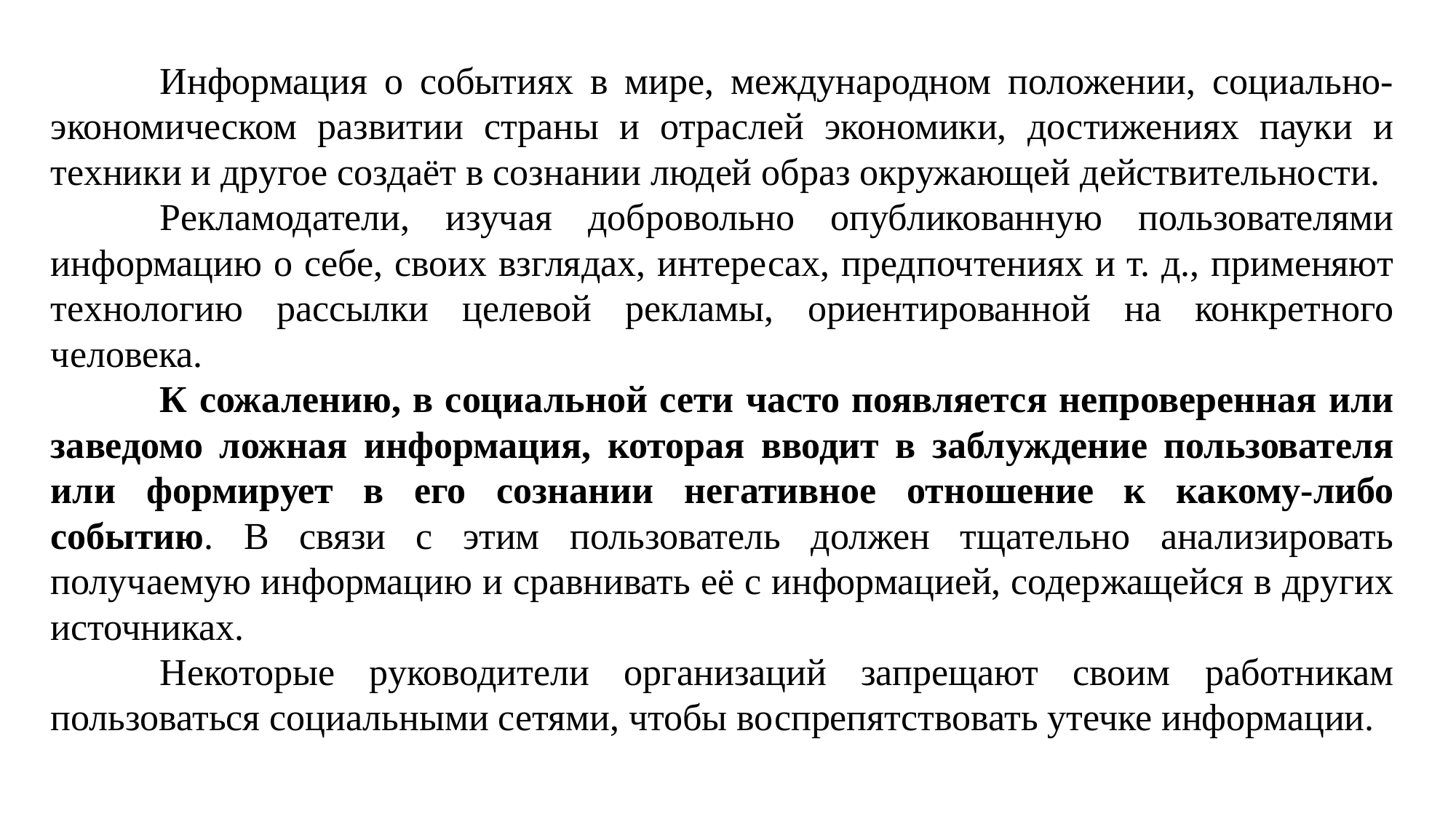

Информация о событиях в мире, международном положении, социально-экономическом развитии страны и отраслей экономики, достижениях пауки и техники и другое создаёт в сознании людей образ окружающей действительности.
	Рекламодатели, изучая добровольно опубликованную пользователями информацию о себе, своих взглядах, интересах, предпочтениях и т. д., применяют технологию рассылки целевой рекламы, ориентированной на конкретного человека.
	К сожалению, в социальной сети часто появляется непроверенная или заведомо ложная информация, которая вводит в заблуждение пользователя или формирует в его сознании негативное отношение к какому-либо событию. В связи с этим пользователь должен тщательно анализировать получаемую информацию и сравнивать её с информацией, содержащейся в других источниках.
	Некоторые руководители организаций запрещают своим работникам пользоваться социальными сетями, чтобы воспрепятствовать утечке информации.